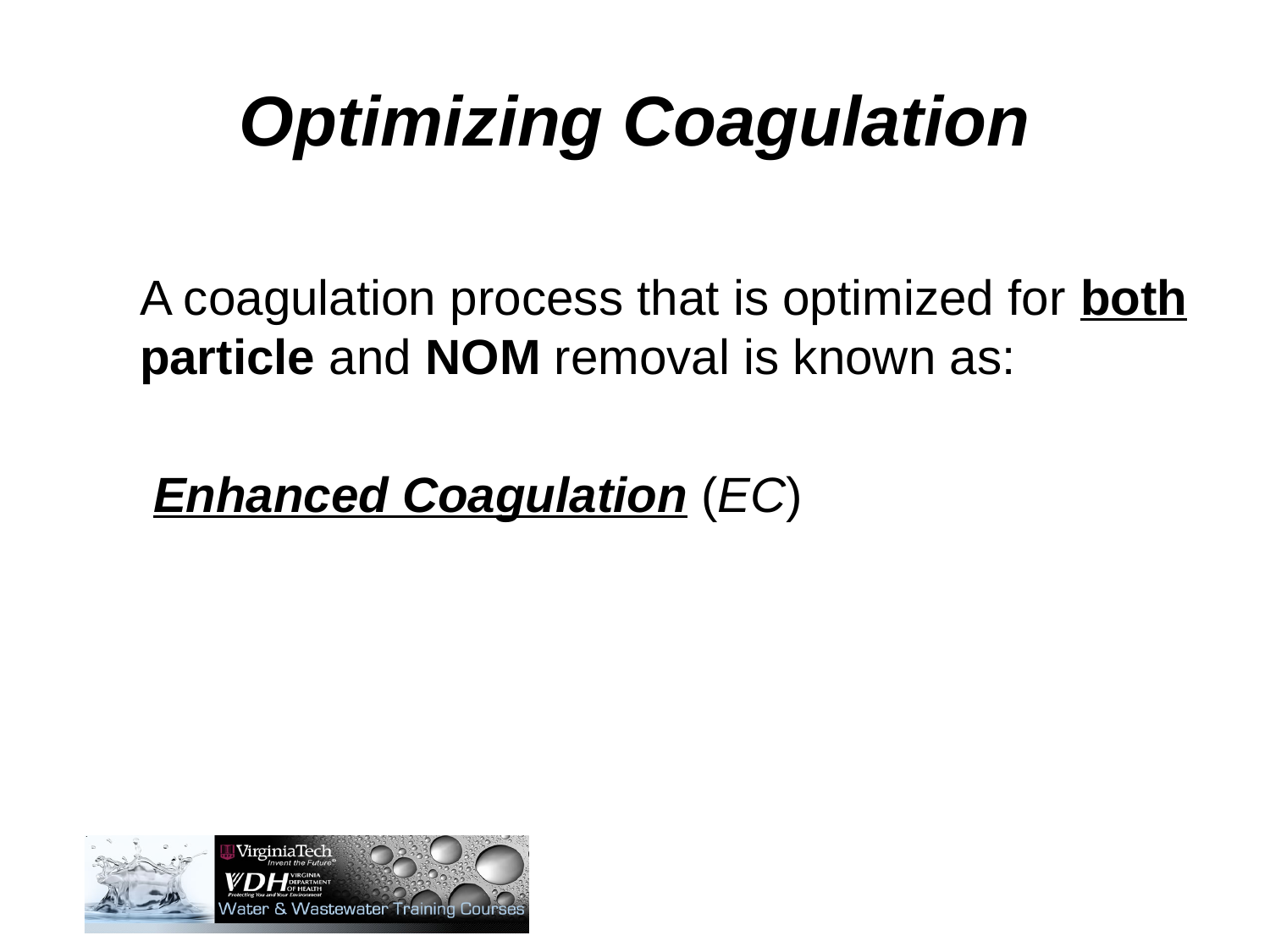

# Optimizing Coagulation

A coagulation process that is optimized for both particle and NOM removal is known as:

 Enhanced Coagulation (EC)